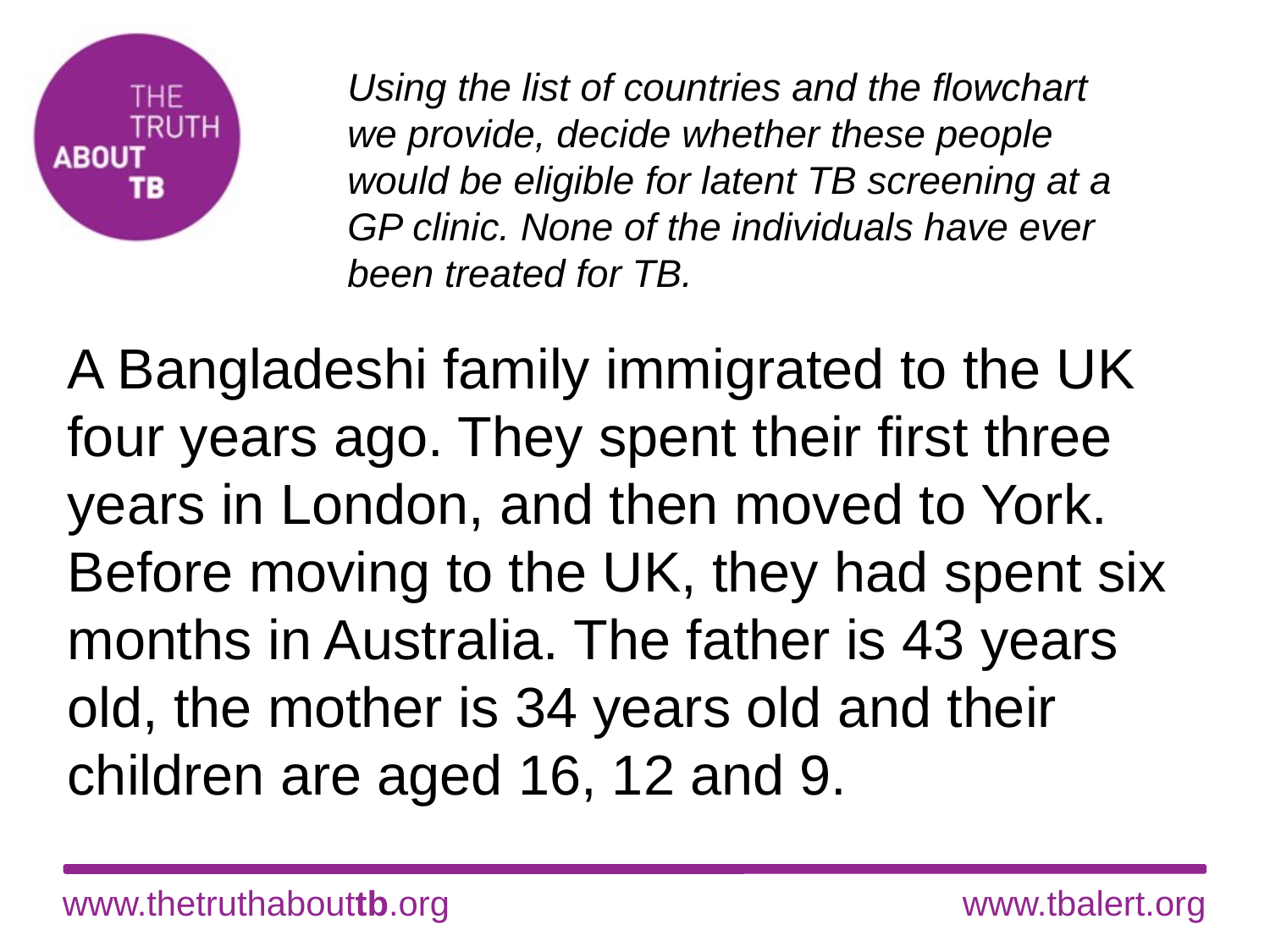

Using the list of countries and the flowchart we provide, decide whether these people would be eligible for latent TB screening at a GP clinic. None of the individuals have ever been treated for TB.
A Bangladeshi family immigrated to the UK four years ago. They spent their first three years in London, and then moved to York. Before moving to the UK, they had spent six months in Australia. The father is 43 years old, the mother is 34 years old and their children are aged 16, 12 and 9.